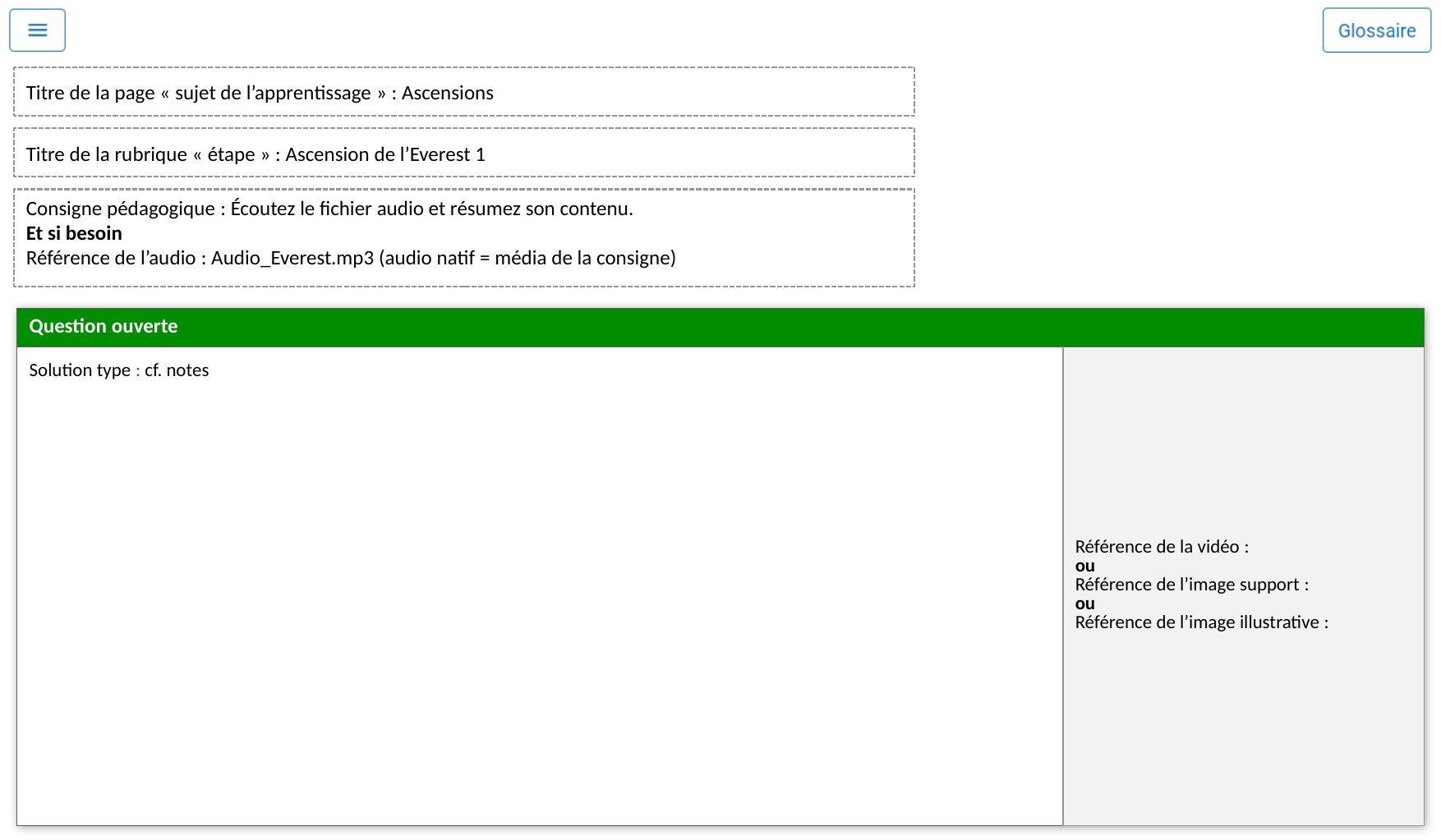

Titre de la page « sujet de l’apprentissage » : Ascensions
Titre de la rubrique « étape » : Ascension de l’Everest 1
Consigne pédagogique : Écoutez le fichier audio et résumez son contenu.
Et si besoin
Référence de l’audio : Audio_Everest.mp3 (audio natif = média de la consigne)
| Question ouverte |  |
| --- | --- |
| Solution type : cf. notes | Référence de la vidéo : ou Référence de l’image support : ou Référence de l’image illustrative : |